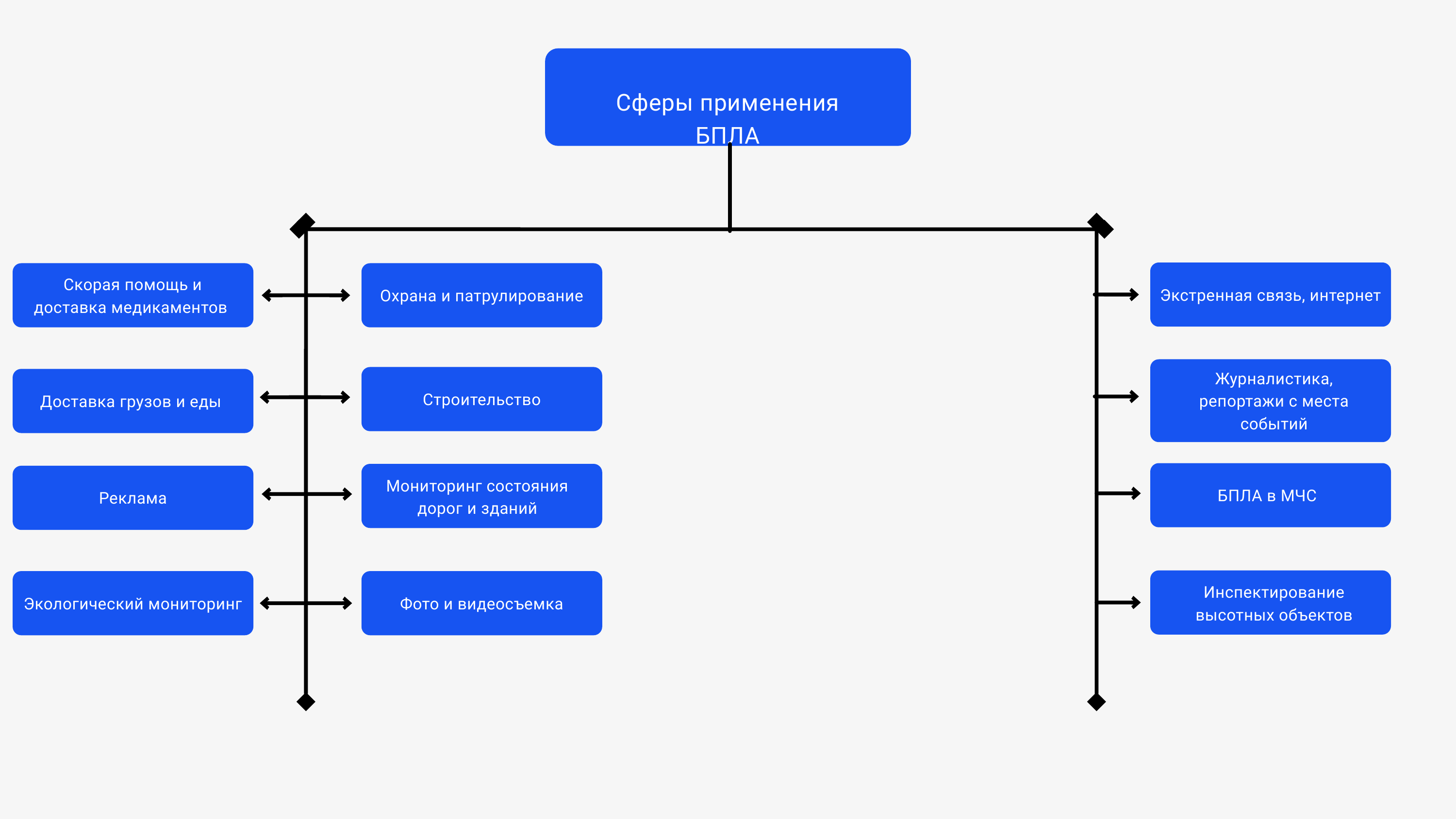

Сферы применения БПЛА

Скорая помощь и доставка медикаментов
Экстренная связь, интернет

Охрана и патрулирование

Журналистика, репортажи с места событий

Строительство

Доставка грузов и еды

Мониторинг состояния дорог и зданий

БПЛА в МЧС
Реклама

Инспектирование высотных объектов

Экологический мониторинг

Фото и видеосъемка